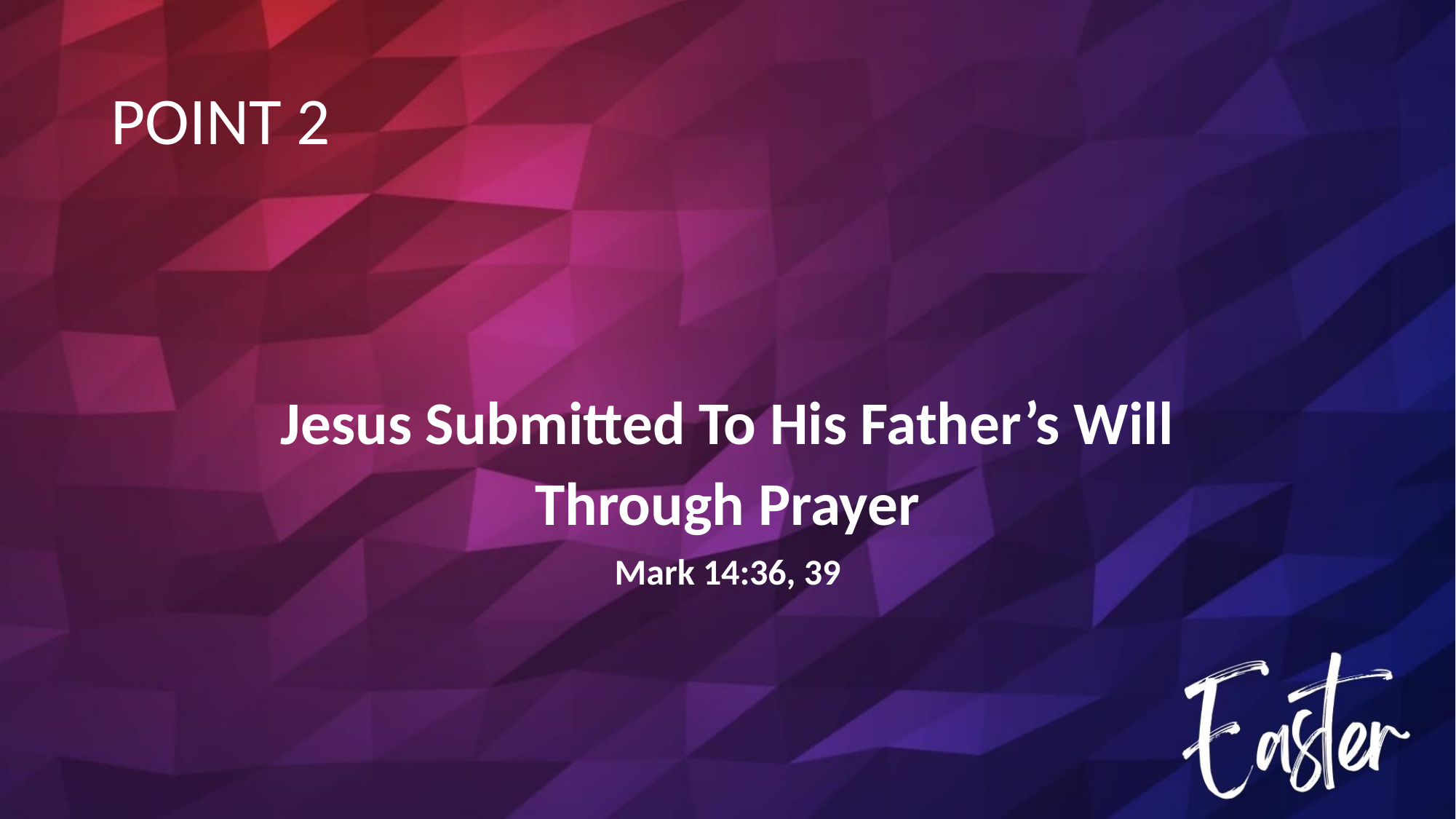

# POINT 2

Jesus Submitted To His Father’s Will
Through Prayer
Mark 14:36, 39